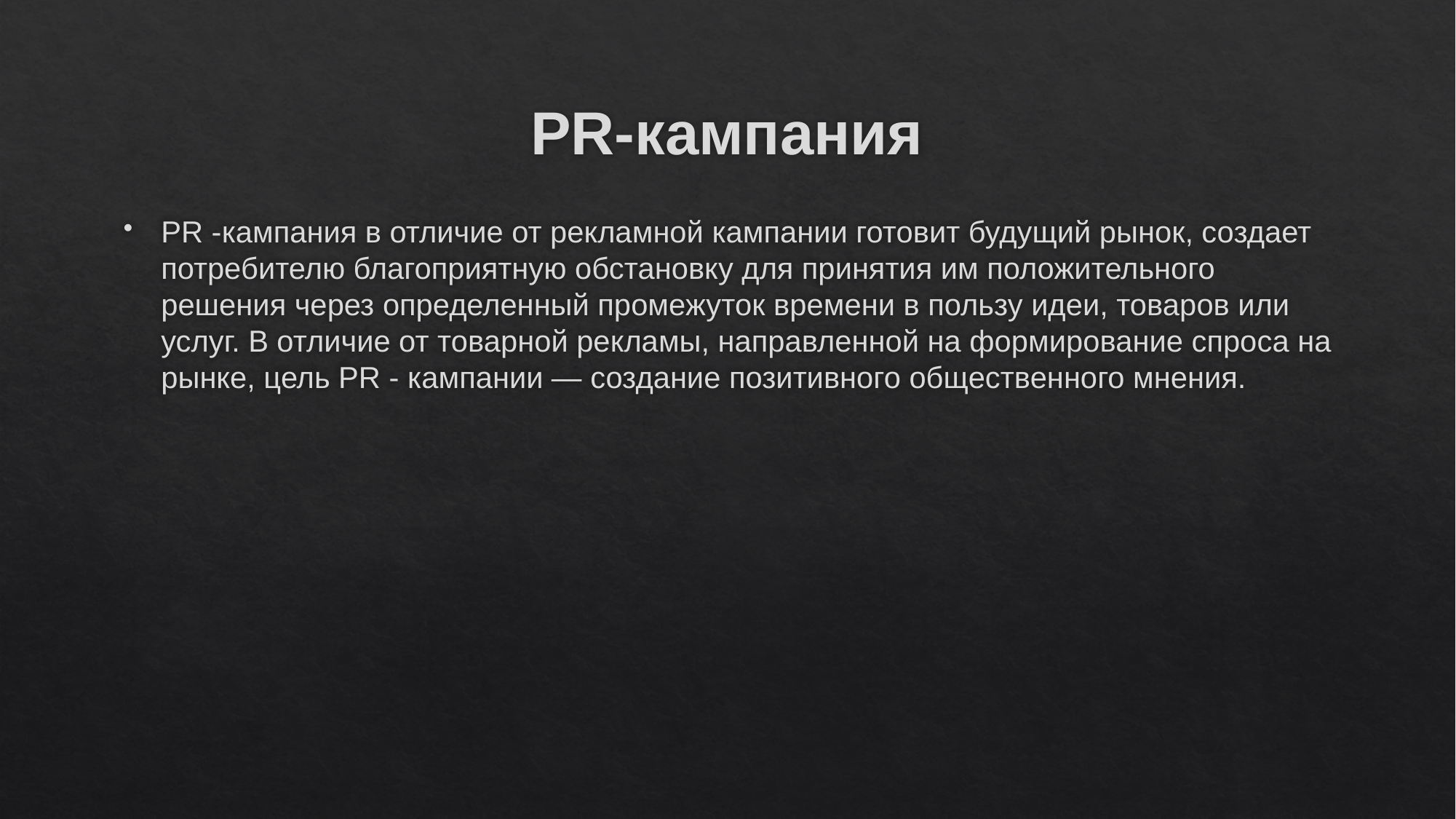

# PR-кампания
PR -кампания в отличие от рекламной кампании готовит будущий рынок, создает потребителю благоприятную обстановку для принятия им положительного решения через определенный промежуток времени в пользу идеи, товаров или услуг. В отличие от товарной рекламы, направленной на формирование спроса на рынке, цель PR - кампании — создание позитивного общественного мнения.